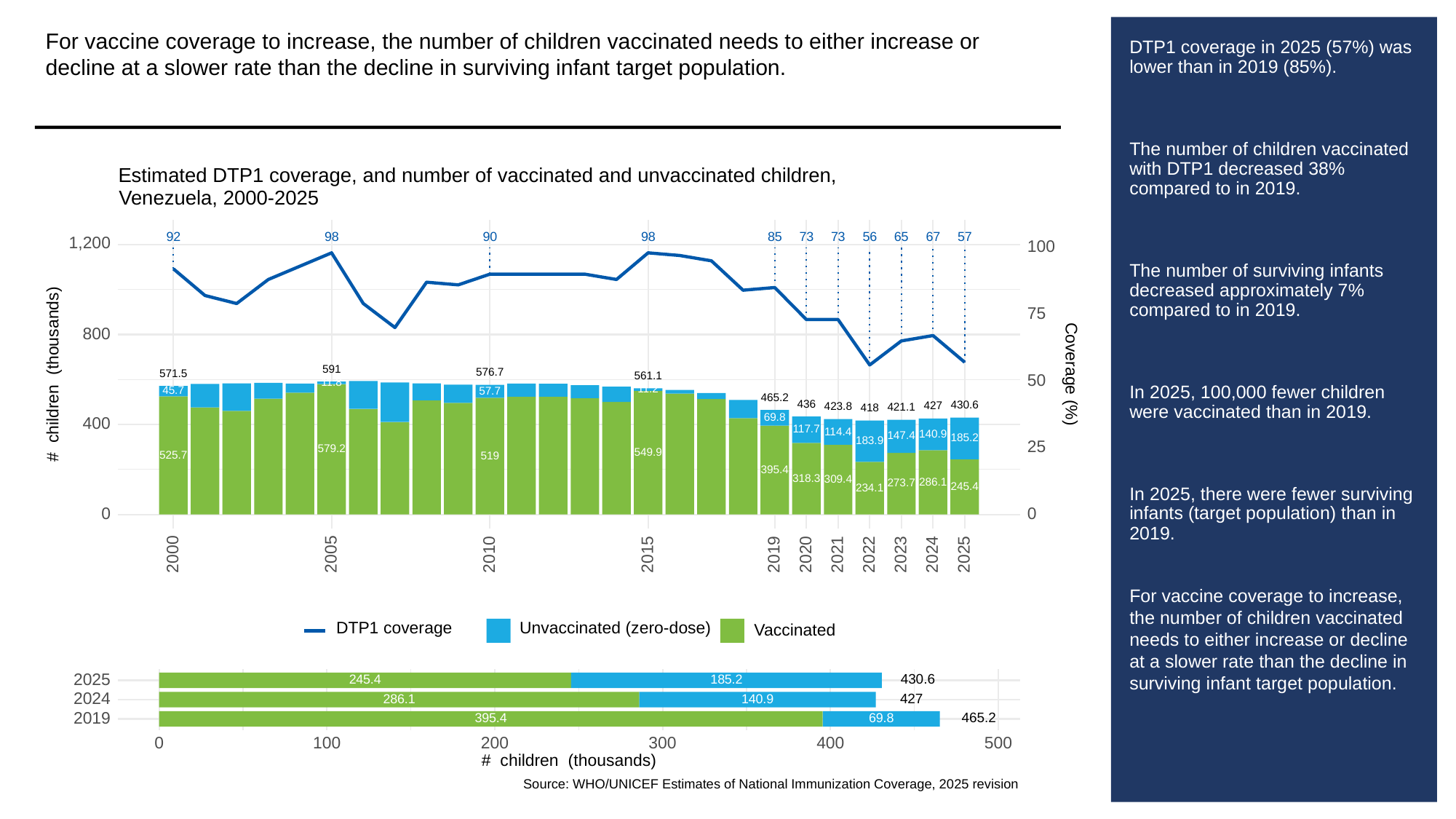

For vaccine coverage to increase, the number of children vaccinated needs to either increase or decline at a slower rate than the decline in surviving infant target population.
# DTP1 coverage in 2025 (57%) was lower than in 2019 (85%).

The number of children vaccinated with DTP1 decreased 38% compared to in 2019.

The number of surviving infants decreased approximately 7% compared to in 2019.

In 2025, 100,000 fewer children were vaccinated than in 2019.

In 2025, there were fewer surviving infants (target population) than in 2019.

For vaccine coverage to increase, the number of children vaccinated needs to either increase or decline at a slower rate than the decline in surviving infant target population.

Estimated DTP1 coverage, and number of vaccinated and unvaccinated children,
Venezuela, 2000-2025

73
73
92
98
90
98
85
56
65
67
57
1,200
100

75
800

591
#  children  (thousands)
Coverage (%)
576.7
571.5
561.1
50
11.8

11.2

45.7
57.7

465.2

436

430.6

427

423.8
421.1
418

69.8

400

117.7
114.4
140.9
147.4
185.2
183.9
25

579.2
549.9

525.7
519

395.4

318.3
309.4
286.1
273.7
245.4
234.1
0
0

2023
2000
2005
2010
2015
2019
2020
2021
2022
2024
2025

Unvaccinated (zero-dose)
DTP1 coverage
Vaccinated

2025
430.6
245.4
185.2

2024
427
286.1
140.9

2019
465.2
395.4
69.8

300
0
100
200
400
500
#  children  (thousands)
Source: WHO/UNICEF Estimates of National Immunization Coverage, 2025 revision